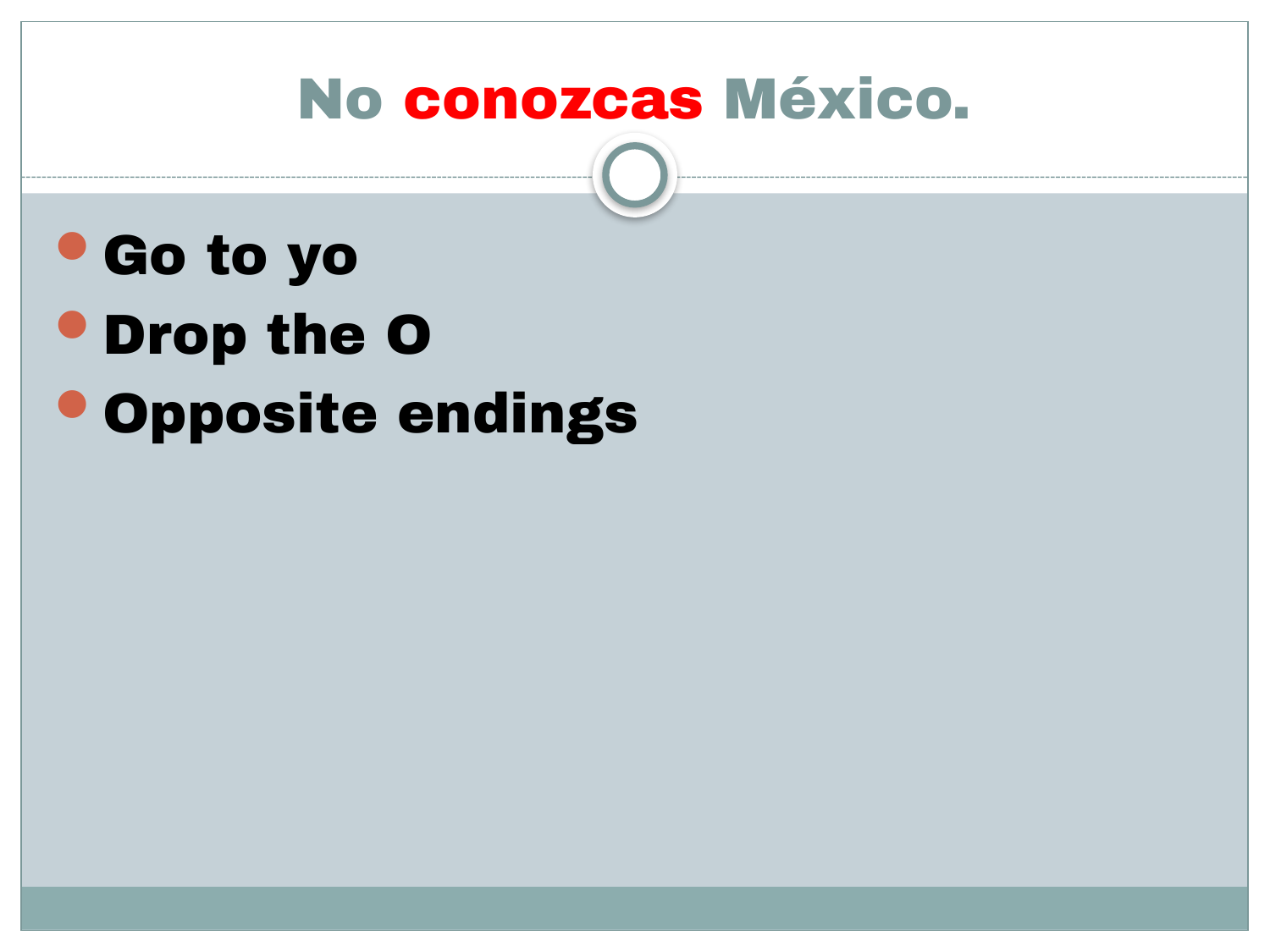

# No conozcas México.
Go to yo
Drop the O
Opposite endings